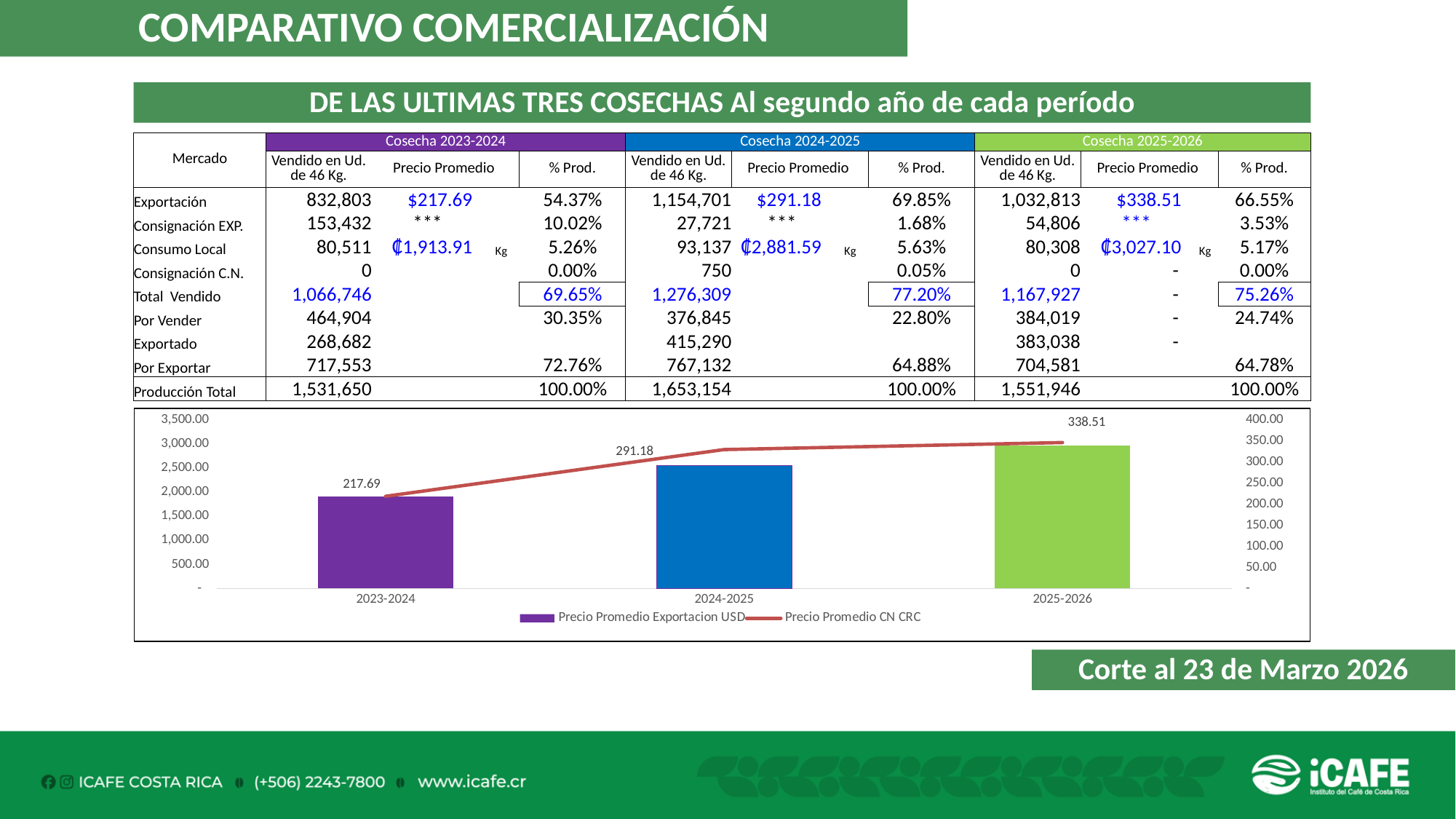

COMPARATIVO COMERCIALIZACIÓN
DE LAS ULTIMAS TRES COSECHAS Al segundo año de cada período
| Mercado | Cosecha 2023-2024 |  |  |  | Cosecha 2024-2025 |  |  |  | Cosecha 2025-2026 |  |  |  |
| --- | --- | --- | --- | --- | --- | --- | --- | --- | --- | --- | --- | --- |
|  | Vendido en Ud. de 46 Kg. | Precio Promedio |  | % Prod. | Vendido en Ud. de 46 Kg. | Precio Promedio |  | % Prod. | Vendido en Ud. de 46 Kg. | Precio Promedio |  | % Prod. |
| Exportación | 832,803 | $217.69 |  | 54.37% | 1,154,701 | $291.18 |  | 69.85% | 1,032,813 | $338.51 |  | 66.55% |
| Consignación EXP. | 153,432 | \*\*\* |  | 10.02% | 27,721 | \*\*\* |  | 1.68% | 54,806 | \*\*\* |  | 3.53% |
| Consumo Local | 80,511 | ₡1,913.91 | Kg | 5.26% | 93,137 | ₡2,881.59 | Kg | 5.63% | 80,308 | ₡3,027.10 | Kg | 5.17% |
| Consignación C.N. | 0 |  |  | 0.00% | 750 |  |  | 0.05% | 0 | - |  | 0.00% |
| Total Vendido | 1,066,746 |  |  | 69.65% | 1,276,309 |  |  | 77.20% | 1,167,927 | - |  | 75.26% |
| Por Vender | 464,904 |  |  | 30.35% | 376,845 |  |  | 22.80% | 384,019 | - |  | 24.74% |
| Exportado | 268,682 |  |  |  | 415,290 |  |  |  | 383,038 | - |  |  |
| Por Exportar | 717,553 |  |  | 72.76% | 767,132 |  |  | 64.88% | 704,581 |  |  | 64.78% |
| Producción Total | 1,531,650 |  |  | 100.00% | 1,653,154 |  |  | 100.00% | 1,551,946 |  |  | 100.00% |

### Chart

| Category | Precio Promedio Exportacion USD | Precio Promedio CN CRC |
|---|---|---|
| 2023-2024 | 217.69 | 1913.91 |
|  2024-2025  | 291.18 | 2881.59 |
|  2025-2026  | 338.51 | 3027.1 |
Corte al 23 de Marzo 2026